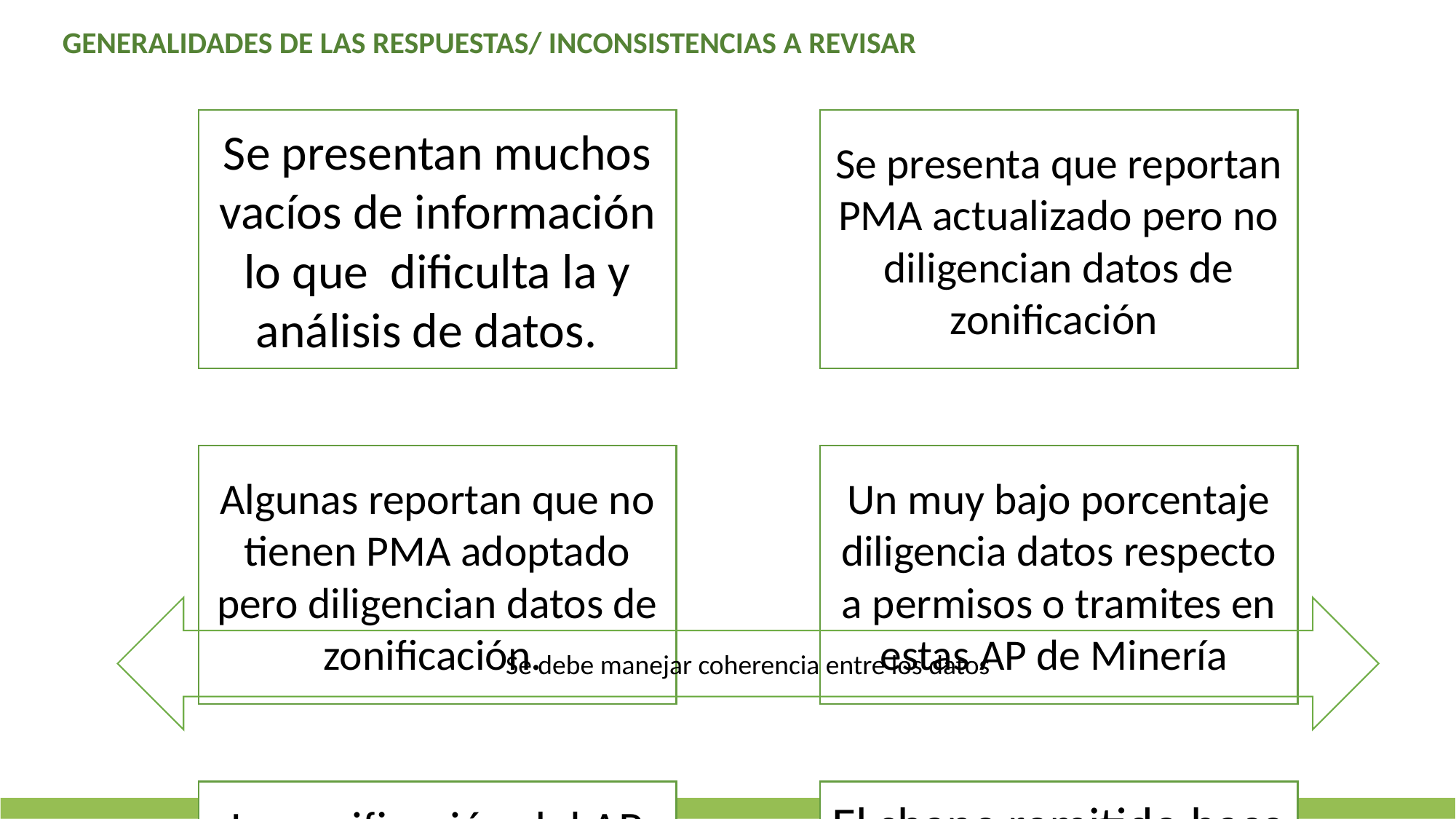

GENERALIDADES DE LAS RESPUESTAS/ INCONSISTENCIAS A REVISAR
Se presentan muchos vacíos de información lo que  dificulta la y análisis de datos.
Se presenta que reportan PMA actualizado pero no diligencian datos de zonificación
Se debe manejar coherencia entre los datos